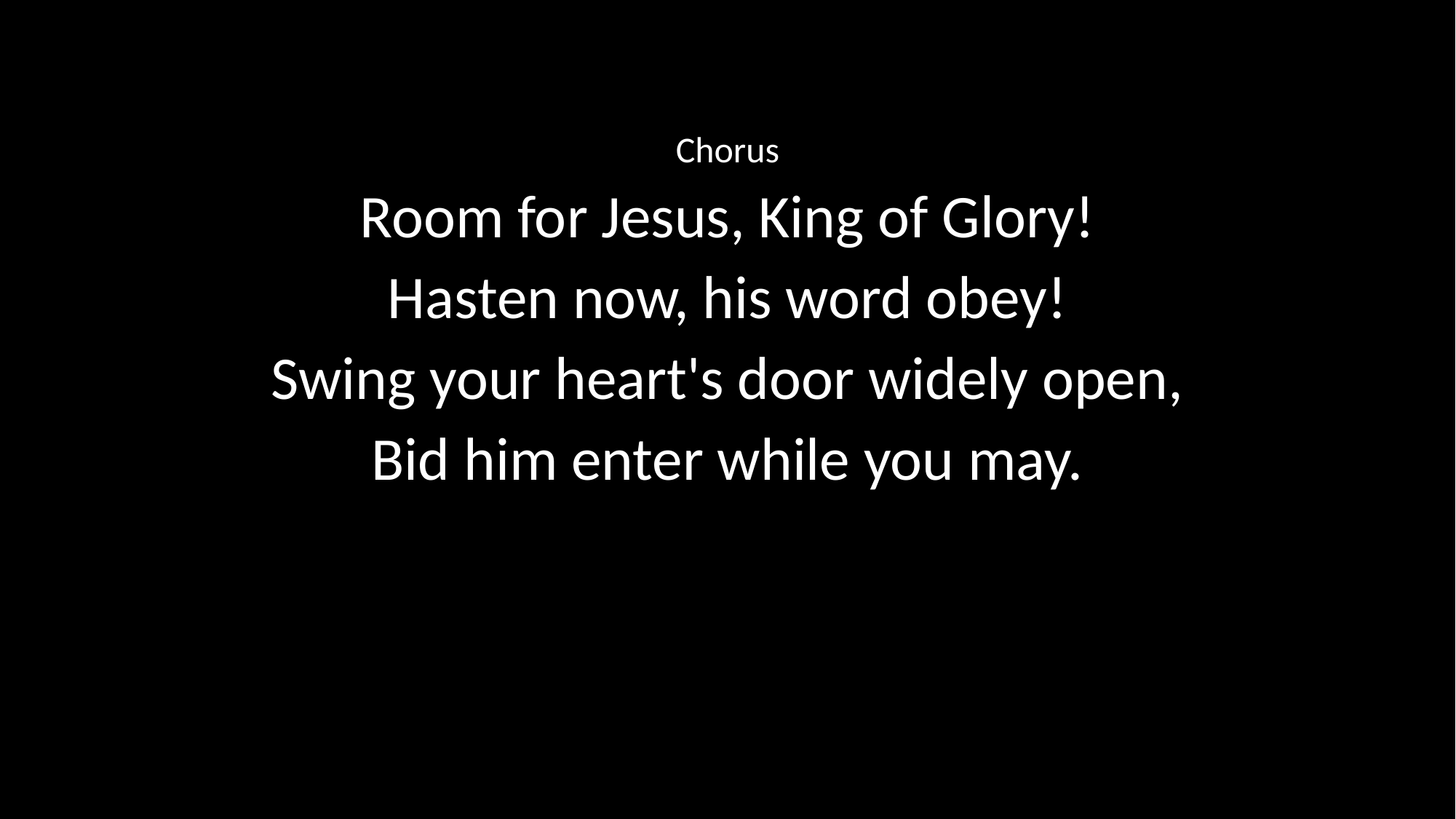

Chorus
Room for Jesus, King of Glory!
Hasten now, his word obey!
Swing your heart's door widely open,
Bid him enter while you may.